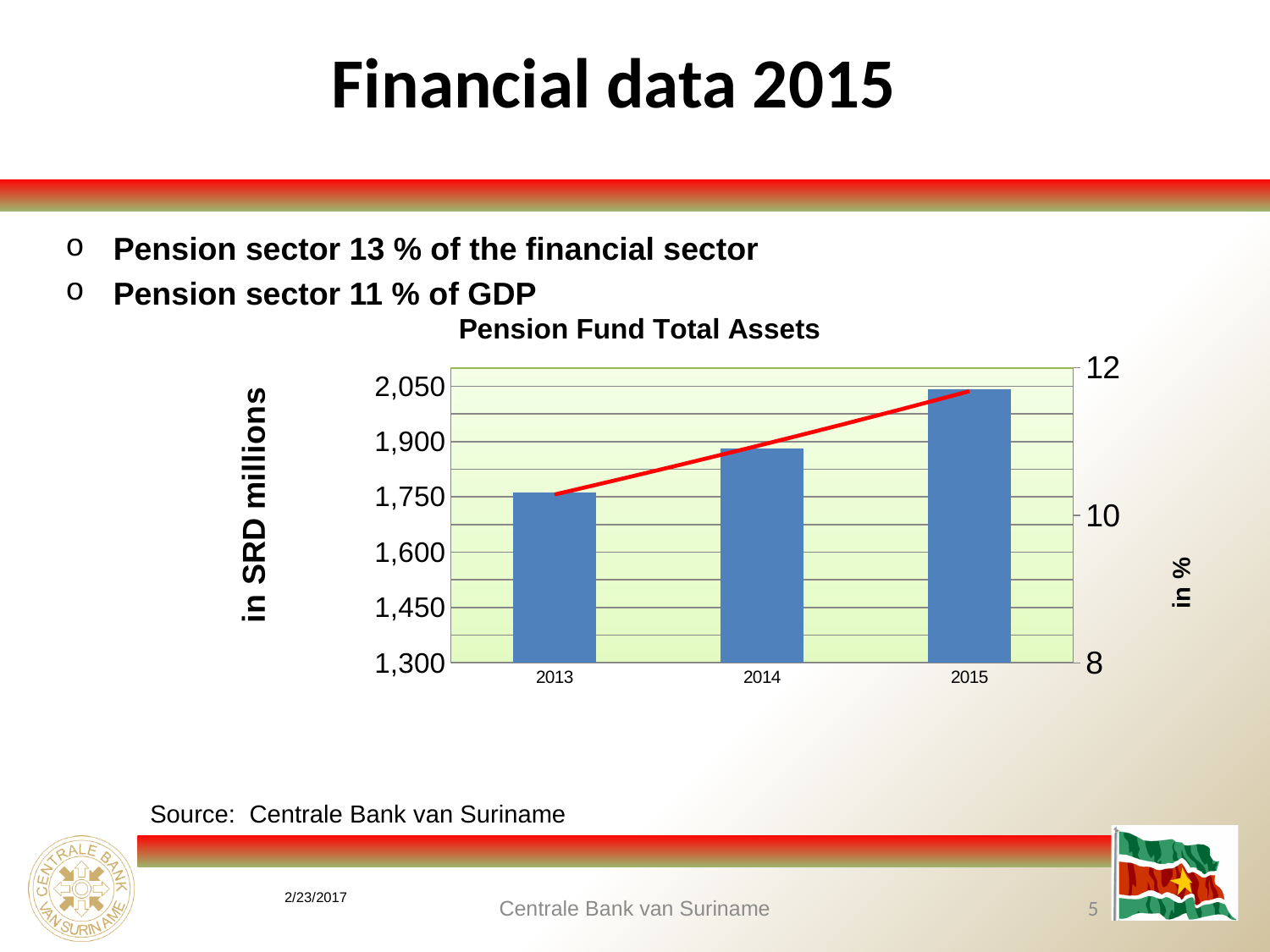

# Financial data 2015
Pension sector 13 % of the financial sector
Pension sector 11 % of GDP

### Chart: Pension Fund Total Assets

| Category | Total assets | Total assets/GDP |
|---|---|---|
| 2013 | 1761.9262612499997 | 0.10405834251215147 |
| 2014 | 1880.08304178 | 0.10934466135360386 |
| 2015 | 2042.82089078 | 0.11284432915980776 |
Source:  Centrale Bank van Suriname
2/23/2017
Centrale Bank van Suriname
5